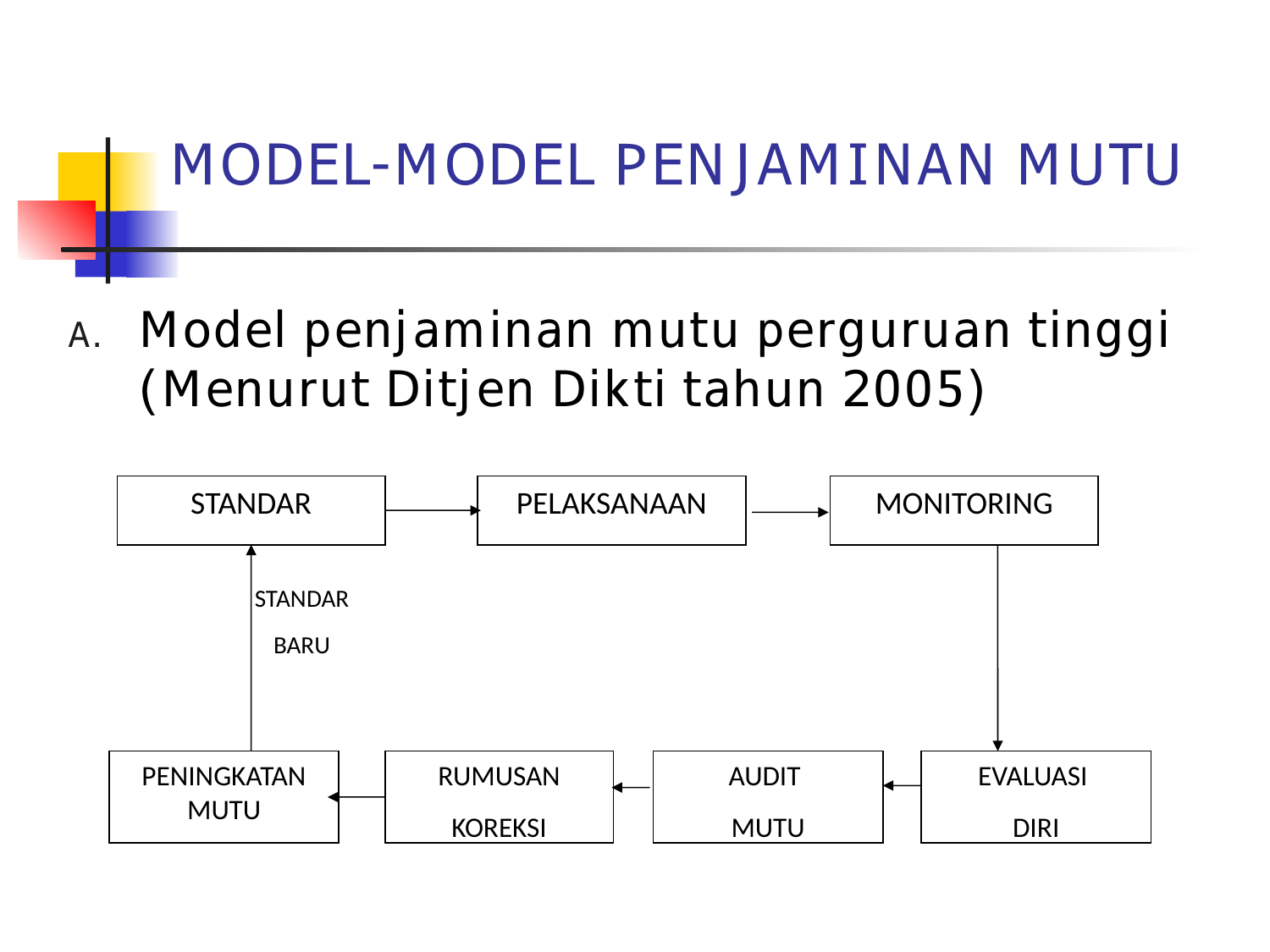

# MODEL-MODEL PENJAMINAN MUTU
Model penjaminan mutu perguruan tinggi (Menurut Ditjen Dikti tahun 2005)

STANDAR
PELAKSANAAN
MONITORING

STANDAR
BARU
PENINGKATAN MUTU
RUMUSAN
KOREKSI
AUDIT
MUTU
EVALUASI
DIRI